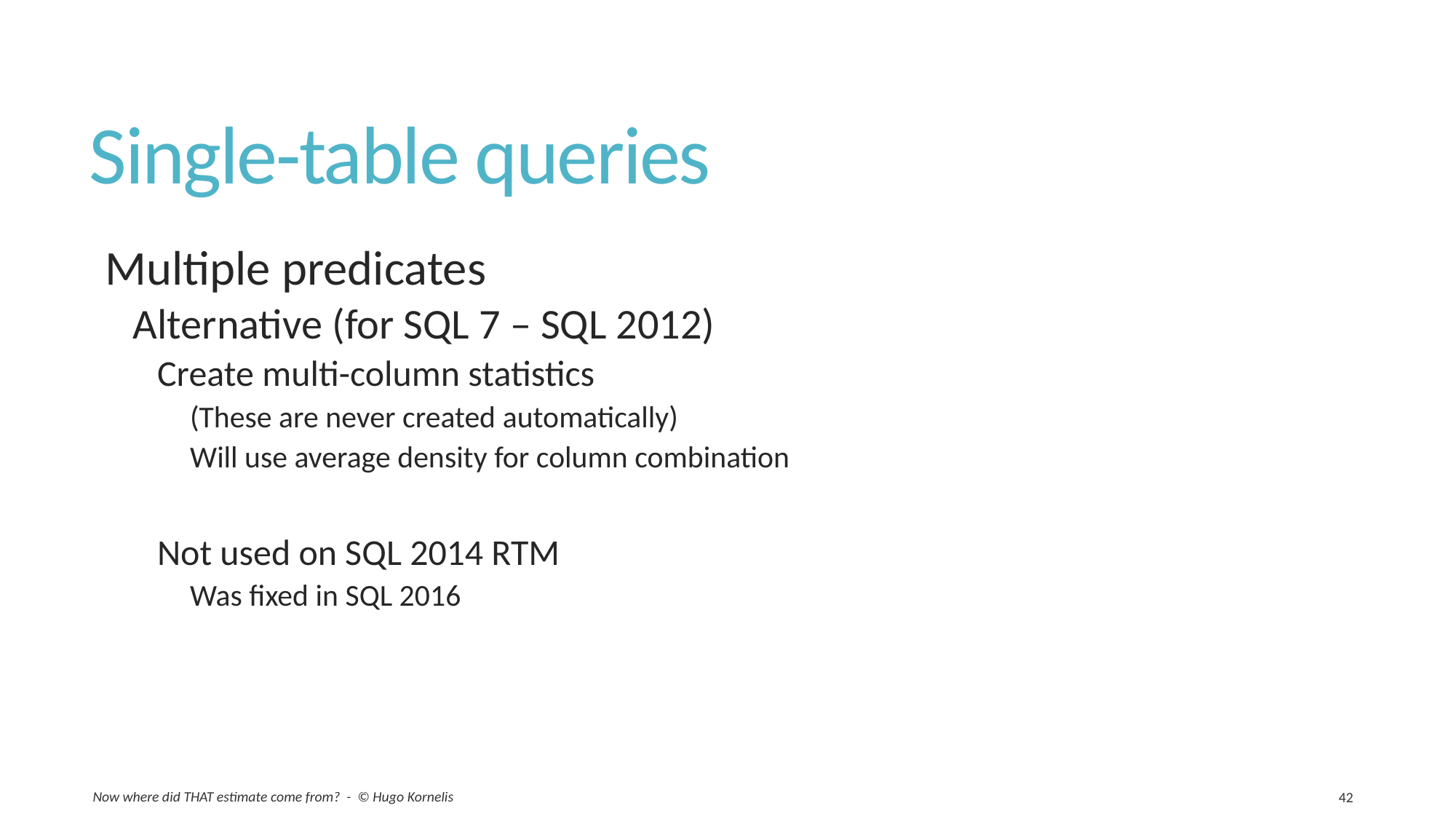

# Single-table queries
Multiple predicates
Alternative (for SQL 7 – SQL 2012)
Create multi-column statistics
(These are never created automatically)
Will use average density for column combination

Not used on SQL 2014 RTM
Was fixed in SQL 2016
Now where did THAT estimate come from?  -  © Hugo Kornelis
42